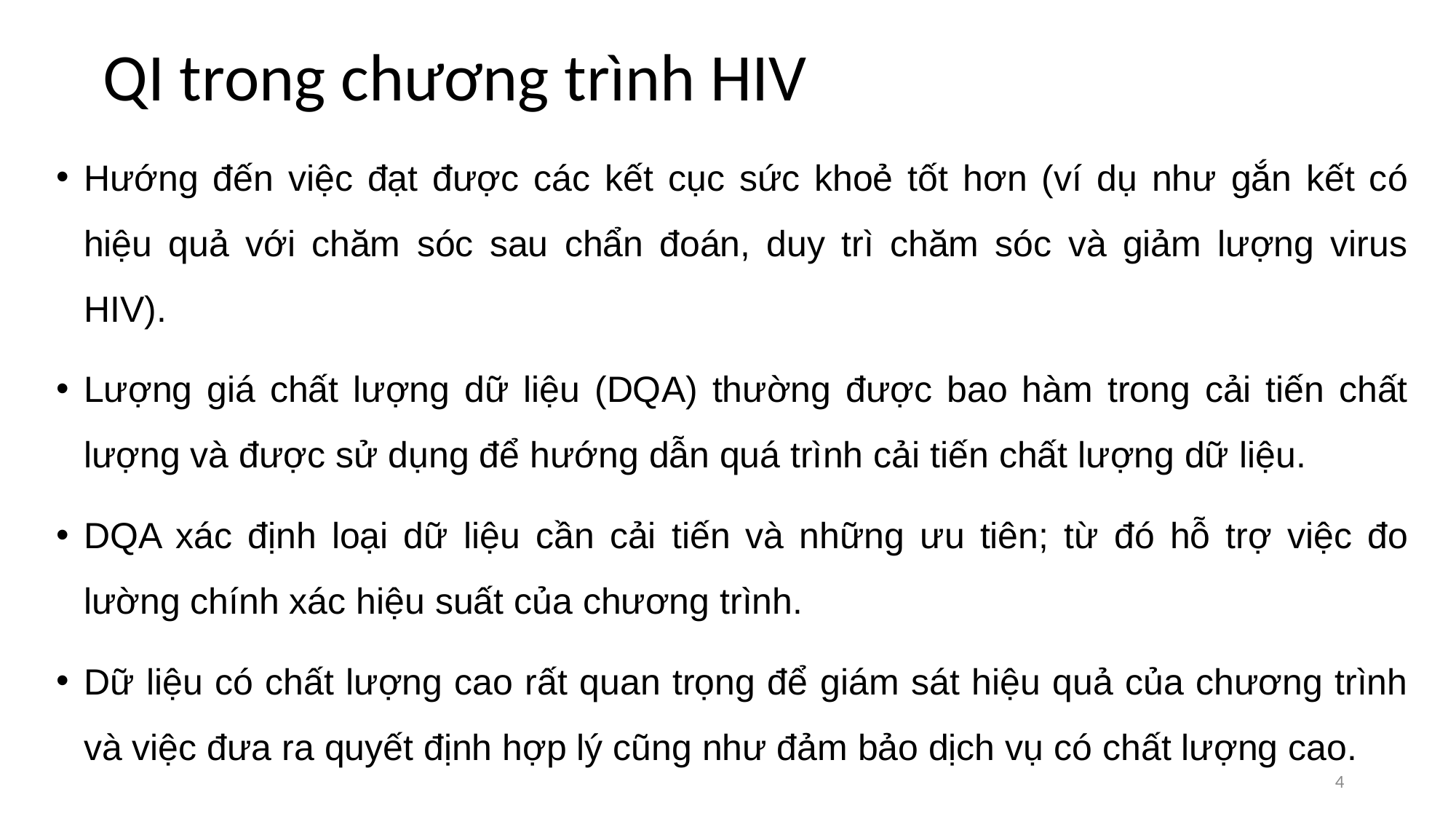

# QI trong chương trình HIV
Hướng đến việc đạt được các kết cục sức khoẻ tốt hơn (ví dụ như gắn kết có hiệu quả với chăm sóc sau chẩn đoán, duy trì chăm sóc và giảm lượng virus HIV).
Lượng giá chất lượng dữ liệu (DQA) thường được bao hàm trong cải tiến chất lượng và được sử dụng để hướng dẫn quá trình cải tiến chất lượng dữ liệu.
DQA xác định loại dữ liệu cần cải tiến và những ưu tiên; từ đó hỗ trợ việc đo lường chính xác hiệu suất của chương trình.
Dữ liệu có chất lượng cao rất quan trọng để giám sát hiệu quả của chương trình và việc đưa ra quyết định hợp lý cũng như đảm bảo dịch vụ có chất lượng cao.
4